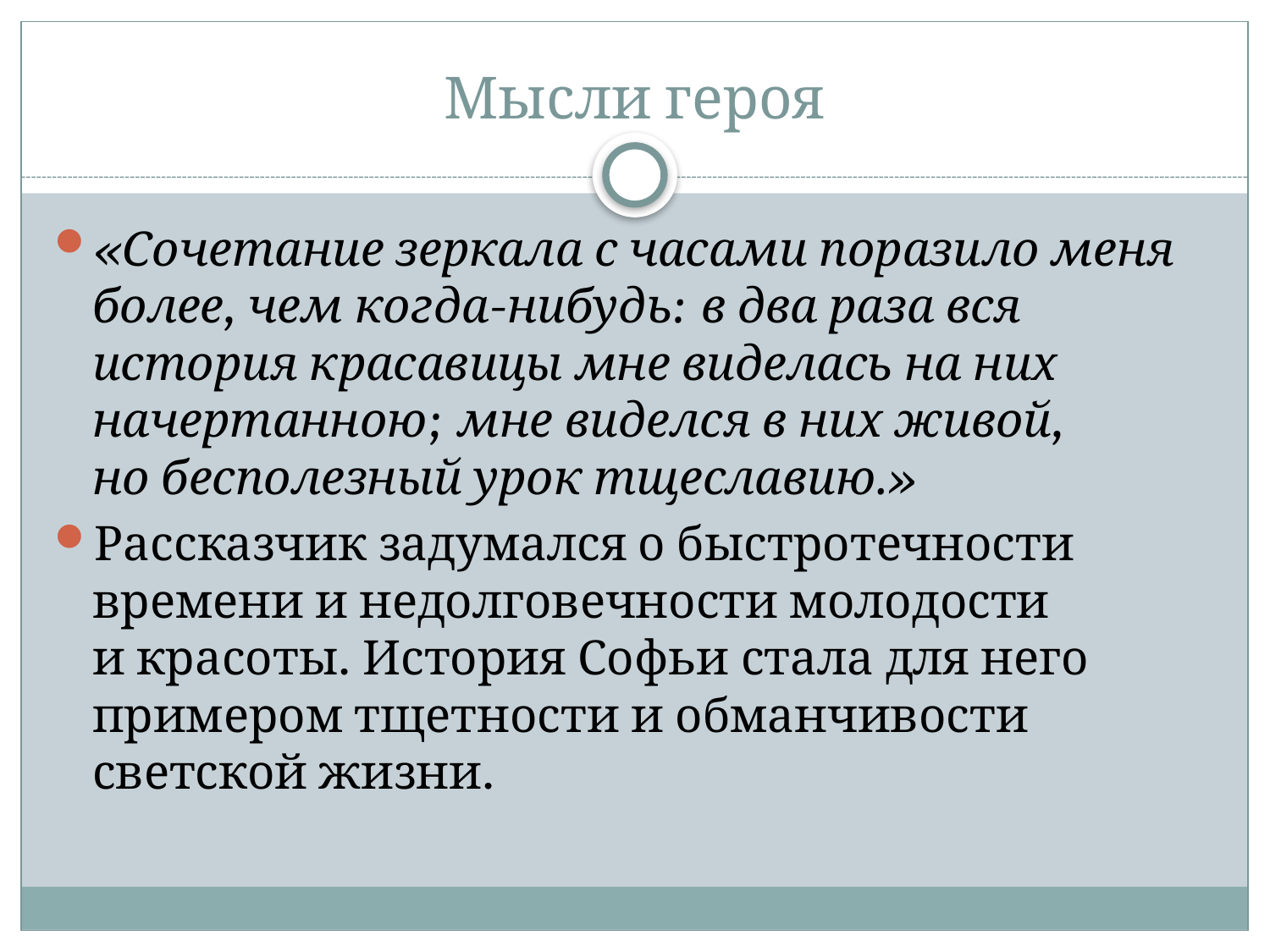

# Мысли героя
«Сочетание зеркала с часами поразило меня более, чем когда-нибудь: в два раза вся история красавицы мне виделась на них начертанною; мне виделся в них живой, но бесполезный урок тщеславию.»
Рассказчик задумался о быстротечности времени и недолговечности молодости и красоты. История Софьи стала для него примером тщетности и обманчивости светской жизни.